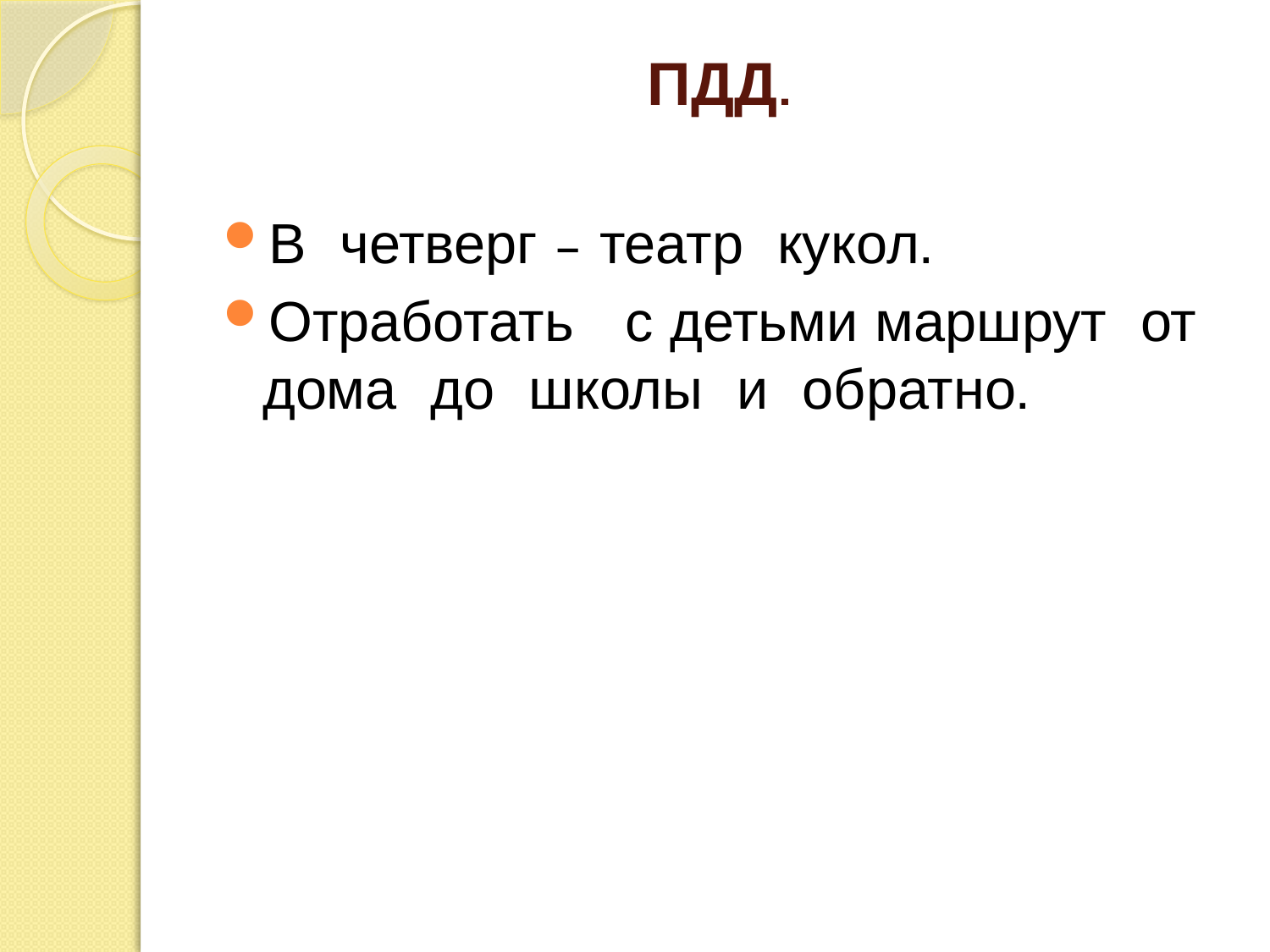

# ПДД.
В  четверг – театр  кукол.
Отработать   с детьми маршрут  от  дома  до  школы  и  обратно.